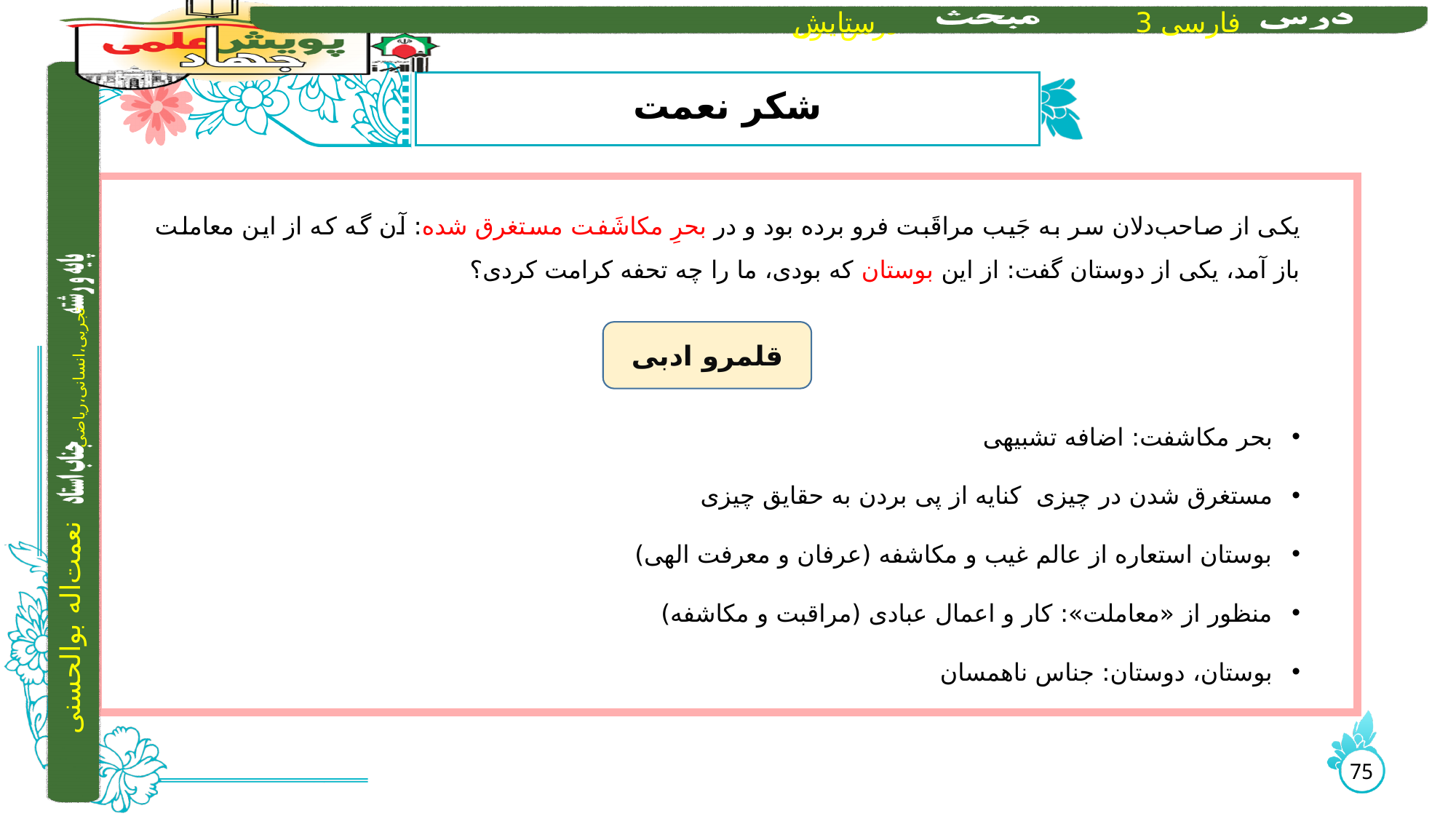

# شکر نعمت
یکی از صاحب‌دلان سر به جَیب مراقَبت فرو برده بود و در بحرِ مکاشَفت مستغرق شده: آن گه که از این معاملت باز آمد، یکی از دوستان گفت: از این بوستان که بودی، ما را چه تحفه کرامت کردی؟
بحر مکاشفت: اضافه تشبیهی
مستغرق شدن در چیزی  کنایه از پی بردن به حقایق چیزی
بوستان استعاره از عالم غیب و مکاشفه (عرفان و معرفت الهی)
منظور از «معاملت»: کار و اعمال عبادی (مراقبت و مکاشفه)
بوستان، دوستان: جناس ناهمسان